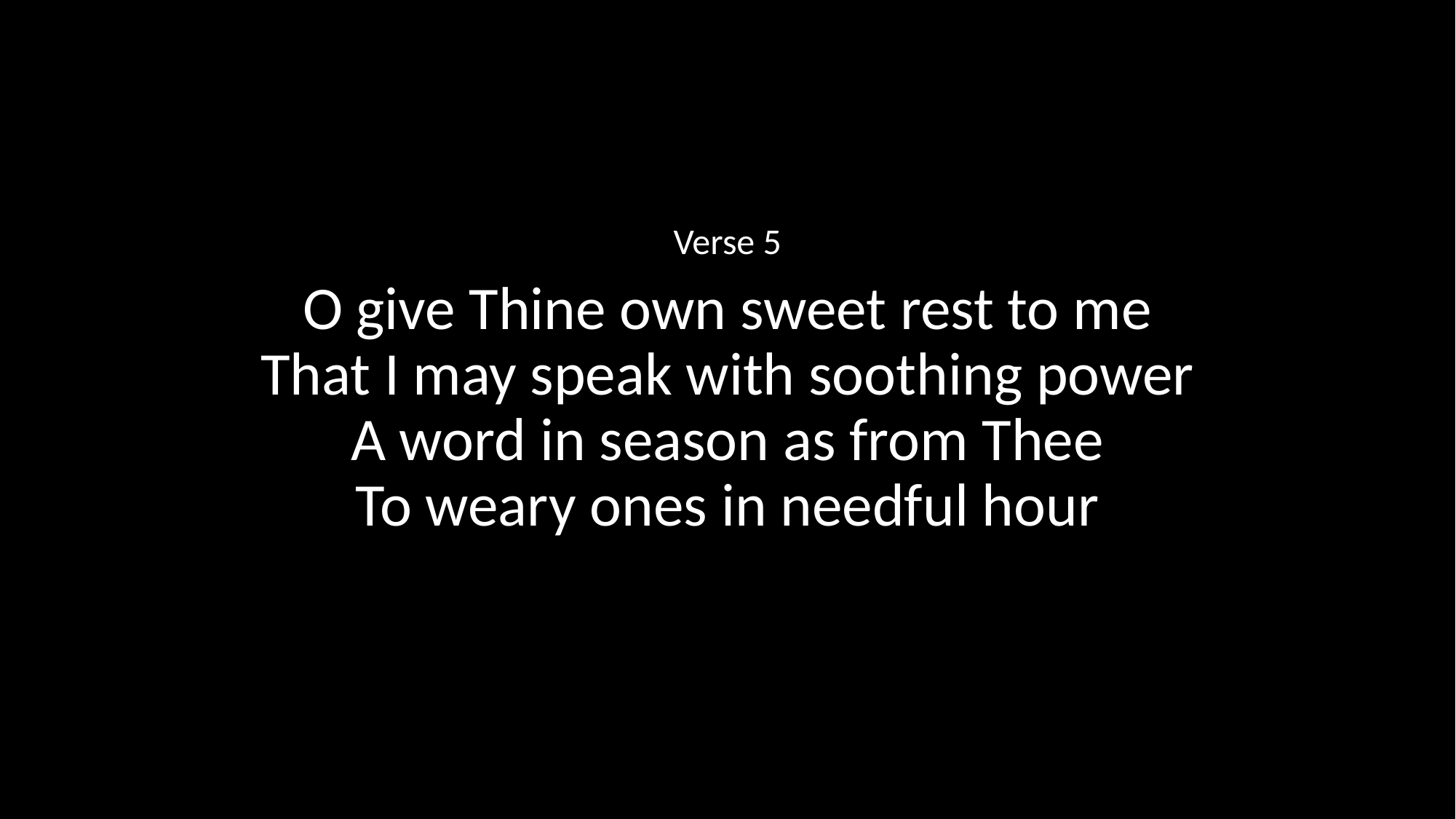

Verse 5
O give Thine own sweet rest to me
That I may speak with soothing power
A word in season as from Thee
To weary ones in needful hour